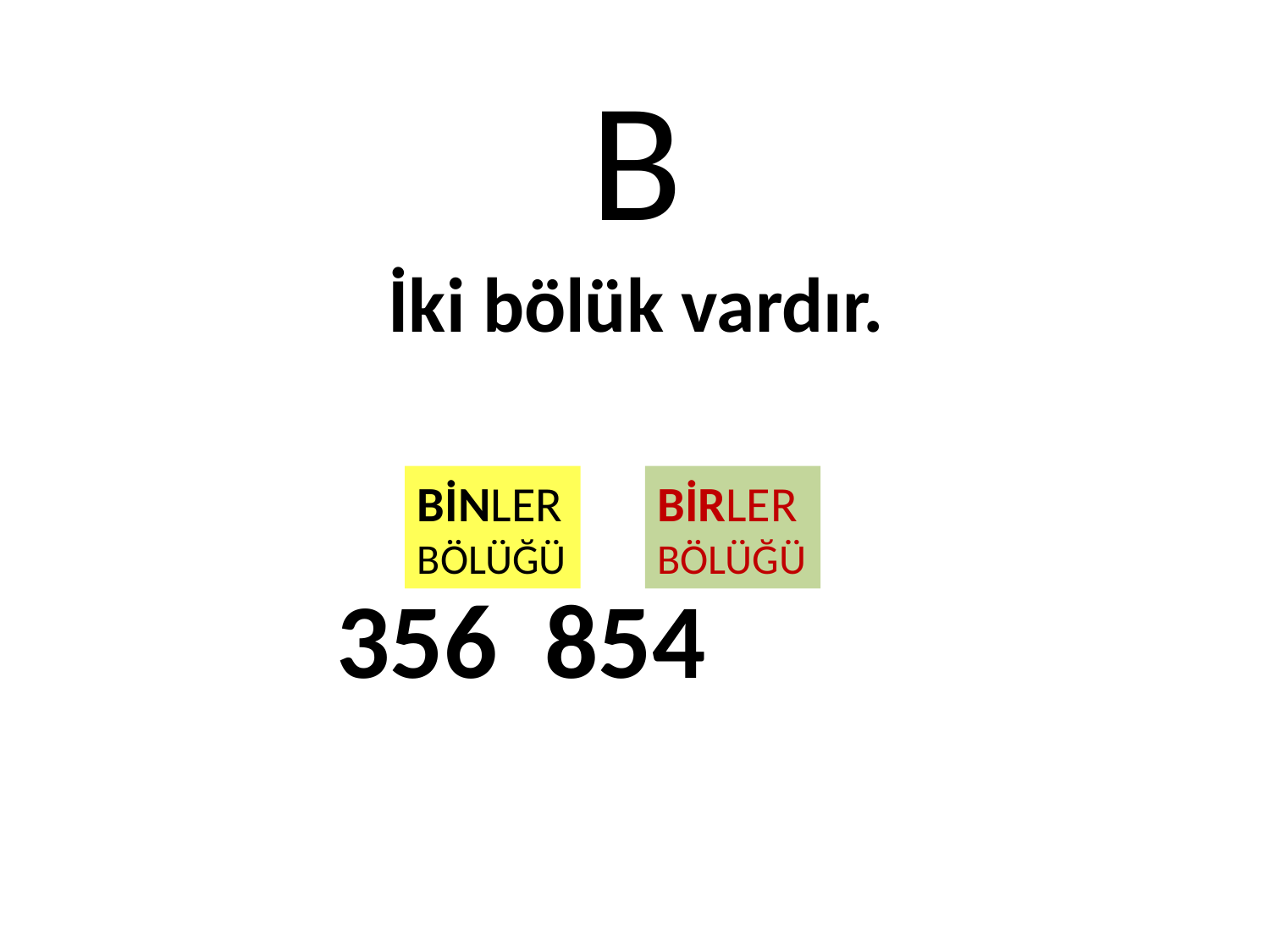

# B İki bölük vardır.
BİNLER BÖLÜĞÜ
BİRLER BÖLÜĞÜ
356  854